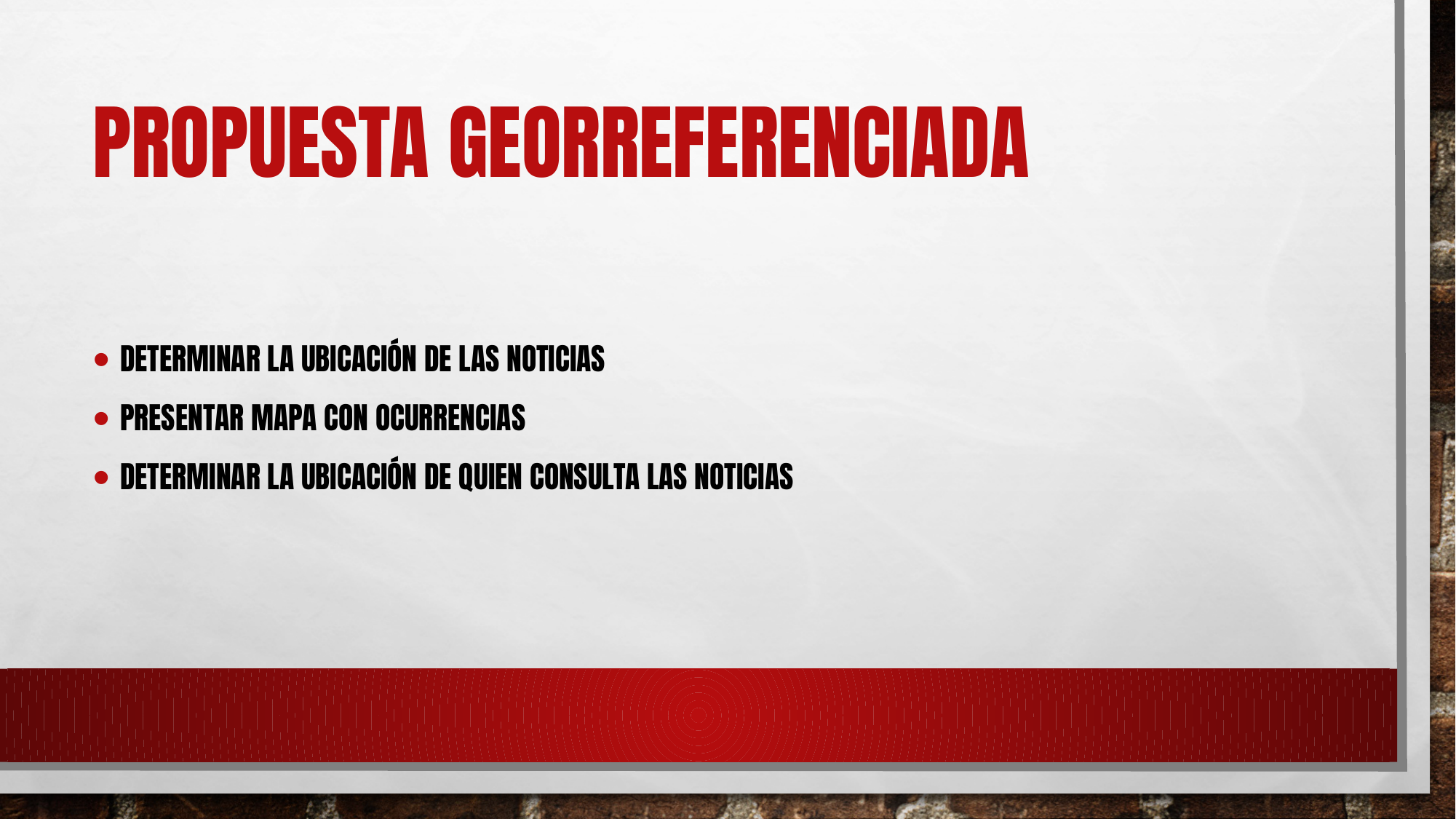

# Propuesta georreferenciada
determinar la ubicación de las noticias
Presentar mapa con ocurrencias
Determinar la ubicación de quien consulta las noticias